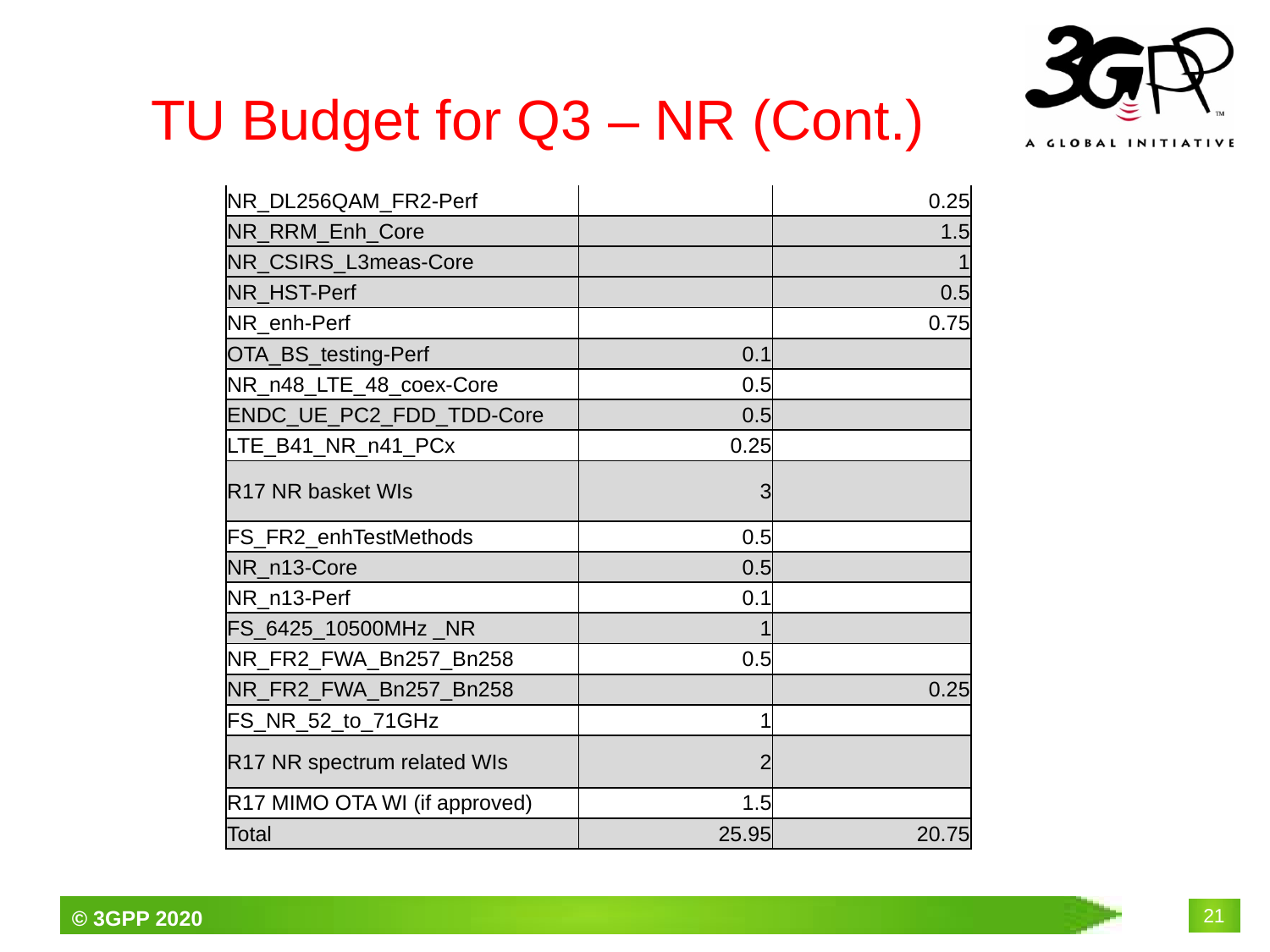

# TU Budget for Q3 – NR (Cont.)
| NR\_DL256QAM\_FR2-Perf |  | 0.25 |
| --- | --- | --- |
| NR\_RRM\_Enh\_Core |  | 1.5 |
| NR\_CSIRS\_L3meas-Core |  | 1 |
| NR\_HST-Perf |  | 0.5 |
| NR\_enh-Perf |  | 0.75 |
| OTA\_BS\_testing-Perf | 0.1 |  |
| NR\_n48\_LTE\_48\_coex-Core | 0.5 |  |
| ENDC\_UE\_PC2\_FDD\_TDD-Core | 0.5 |  |
| LTE\_B41\_NR\_n41\_PCx | 0.25 |  |
| R17 NR basket WIs | 3 |  |
| FS\_FR2\_enhTestMethods | 0.5 |  |
| NR\_n13-Core | 0.5 |  |
| NR\_n13-Perf | 0.1 |  |
| FS\_6425\_10500MHz \_NR | 1 |  |
| NR\_FR2\_FWA\_Bn257\_Bn258 | 0.5 |  |
| NR\_FR2\_FWA\_Bn257\_Bn258 |  | 0.25 |
| FS\_NR\_52\_to\_71GHz | 1 |  |
| R17 NR spectrum related WIs | 2 |  |
| R17 MIMO OTA WI (if approved) | 1.5 |  |
| Total | 25.95 | 20.75 |